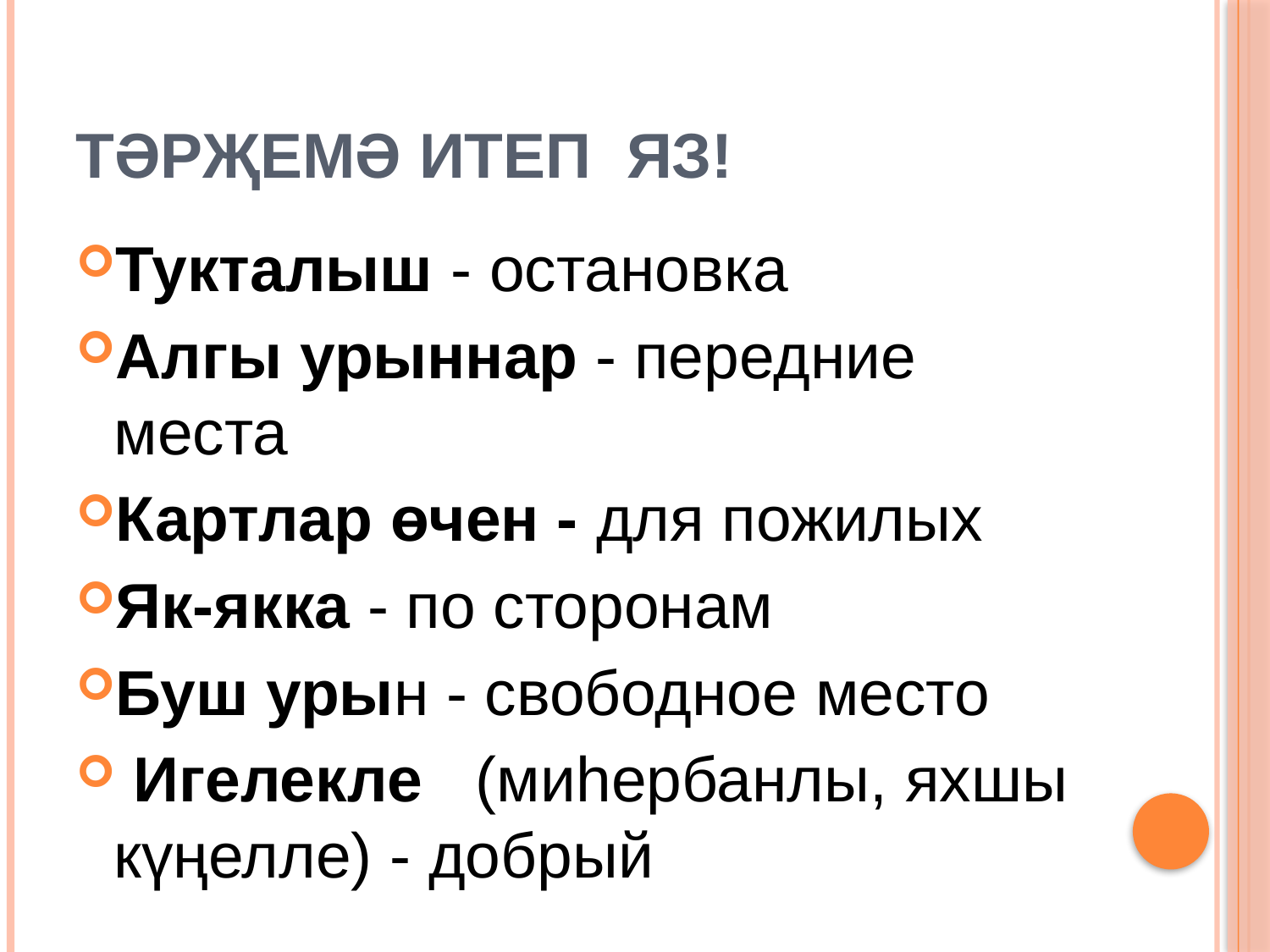

# Тәрҗемә итеп  яз!
Тукталыш - остановка
Алгы урыннар - передние места
Картлар өчен - для пожилых
Як-якка - по сторонам
Буш урын - свободное место
 Игелекле   (миһербанлы, яхшы күңелле) - добрый